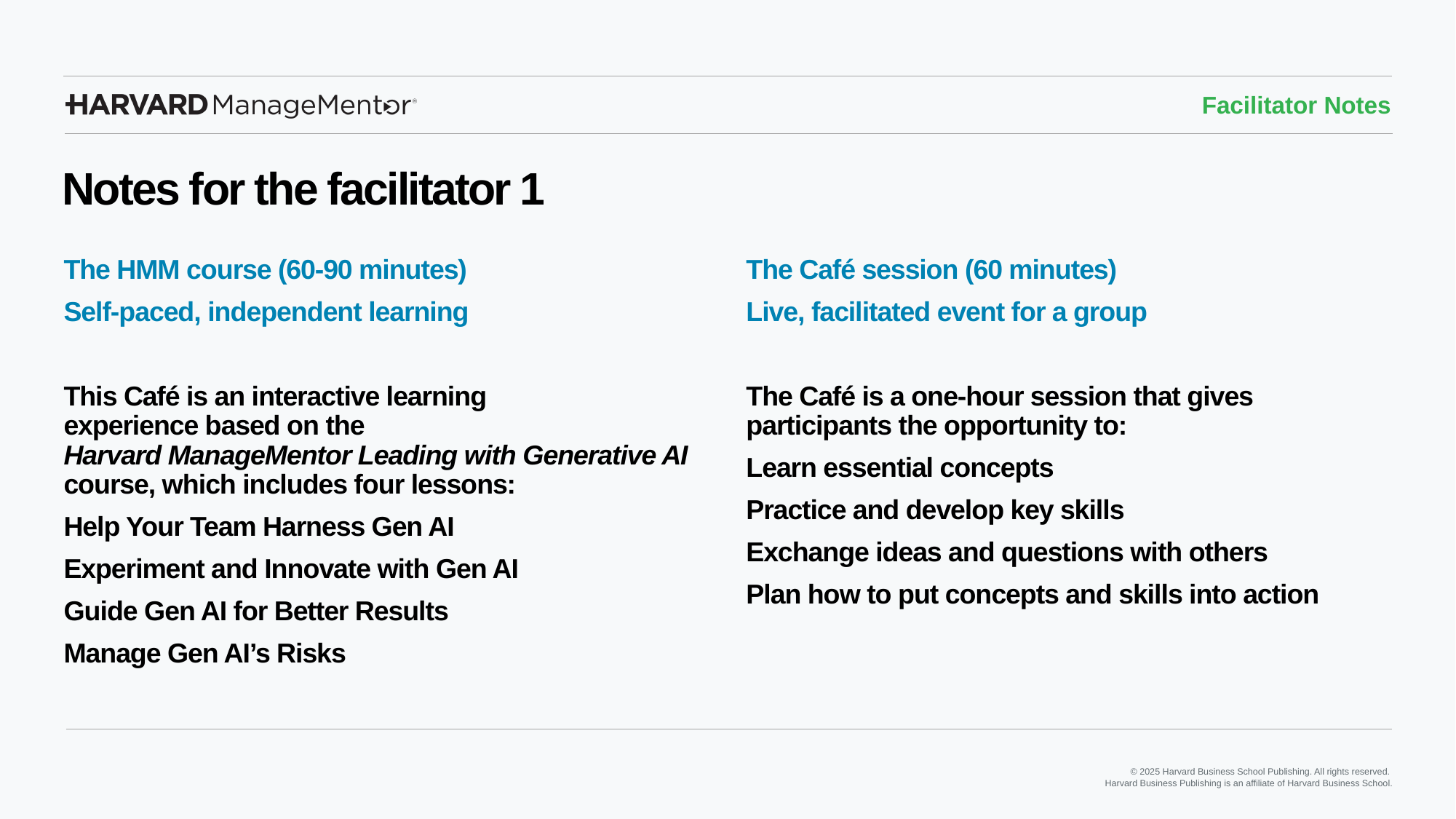

# Notes for the facilitator 1
The HMM course (60-90 minutes) ​
Self-paced, independent learning ​
​
This Café is an interactive learning experience based on the Harvard ManageMentor Leading with Generative AI course, which includes four lessons:​
Help Your Team Harness Gen AI
Experiment and Innovate with Gen AI
Guide Gen AI for Better Results
Manage Gen AI’s Risks
The Café session (60 minutes)​
Live, facilitated event for a group​
​
The Café is a one-hour session that gives participants the opportunity to:​
Learn essential concepts​
Practice and develop key skills​
Exchange ideas and questions with others​
Plan how to put concepts and skills into action​